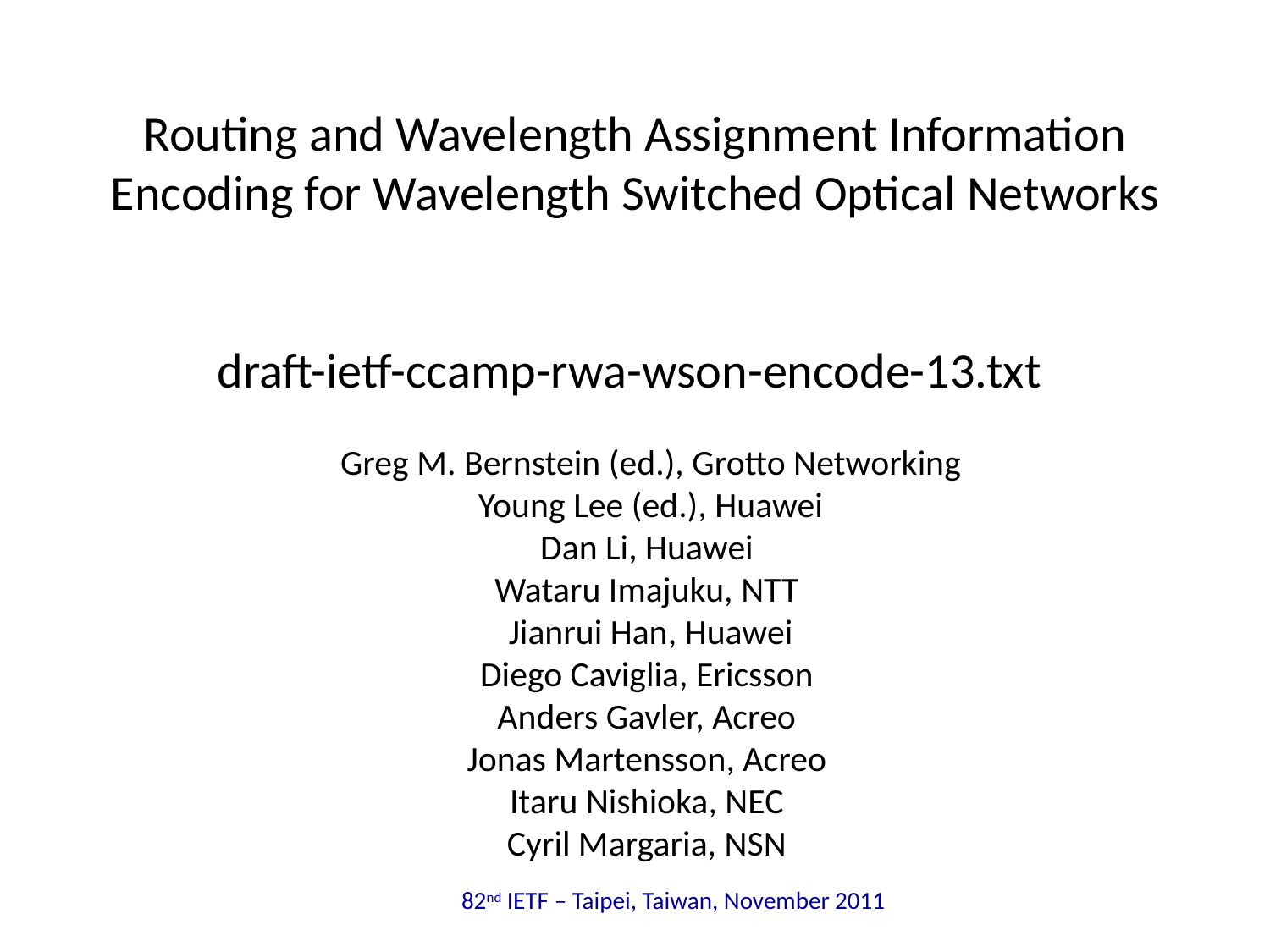

# Routing and Wavelength Assignment Information Encoding for Wavelength Switched Optical Networks draft-ietf-ccamp-rwa-wson-encode-13.txt
Greg M. Bernstein (ed.), Grotto Networking
Young Lee (ed.), Huawei
Dan Li, Huawei
Wataru Imajuku, NTT
Jianrui Han, Huawei
Diego Caviglia, Ericsson
Anders Gavler, Acreo
Jonas Martensson, Acreo
Itaru Nishioka, NEC
Cyril Margaria, NSN